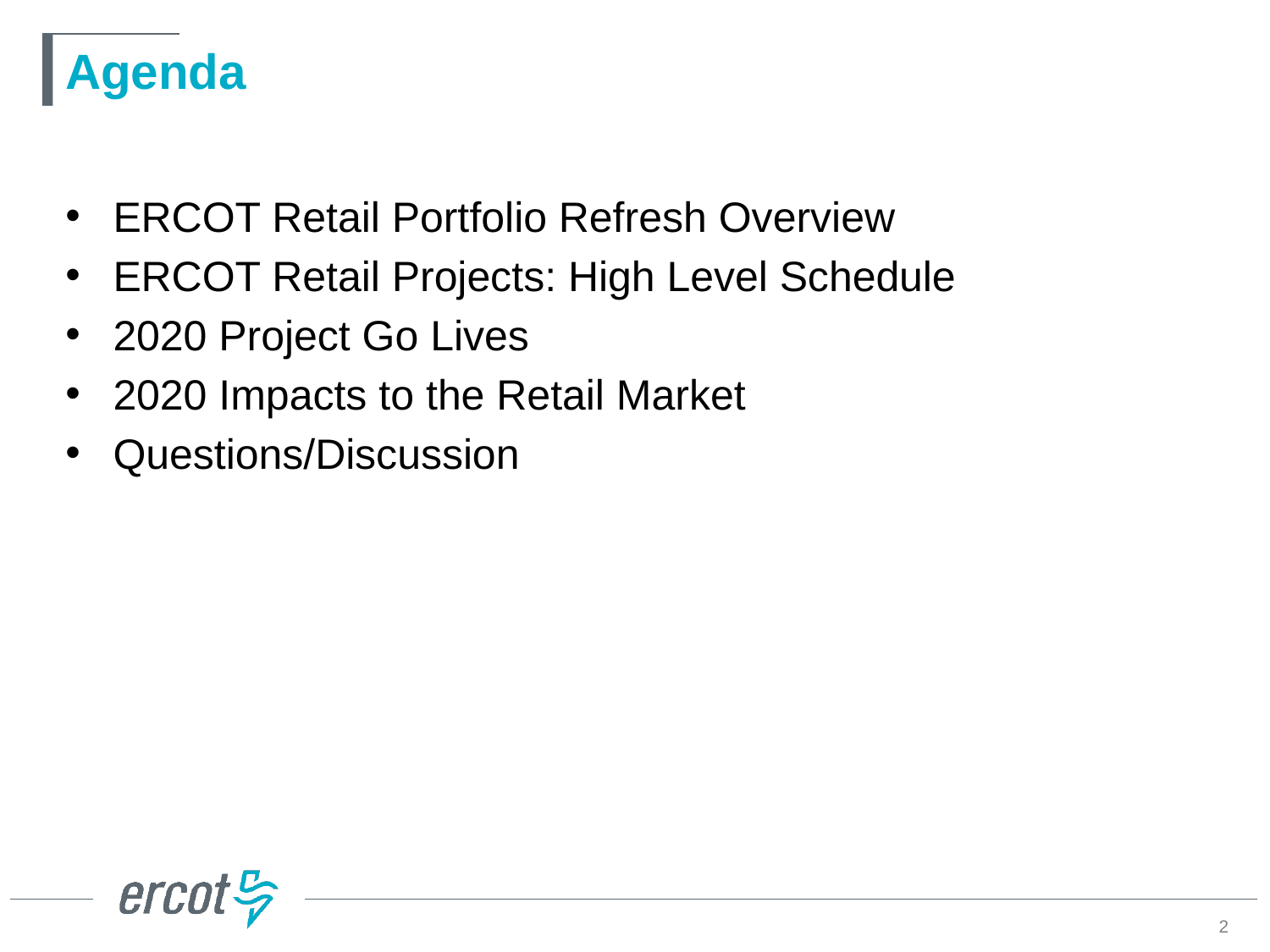

# Agenda
ERCOT Retail Portfolio Refresh Overview
ERCOT Retail Projects: High Level Schedule
2020 Project Go Lives
2020 Impacts to the Retail Market
Questions/Discussion